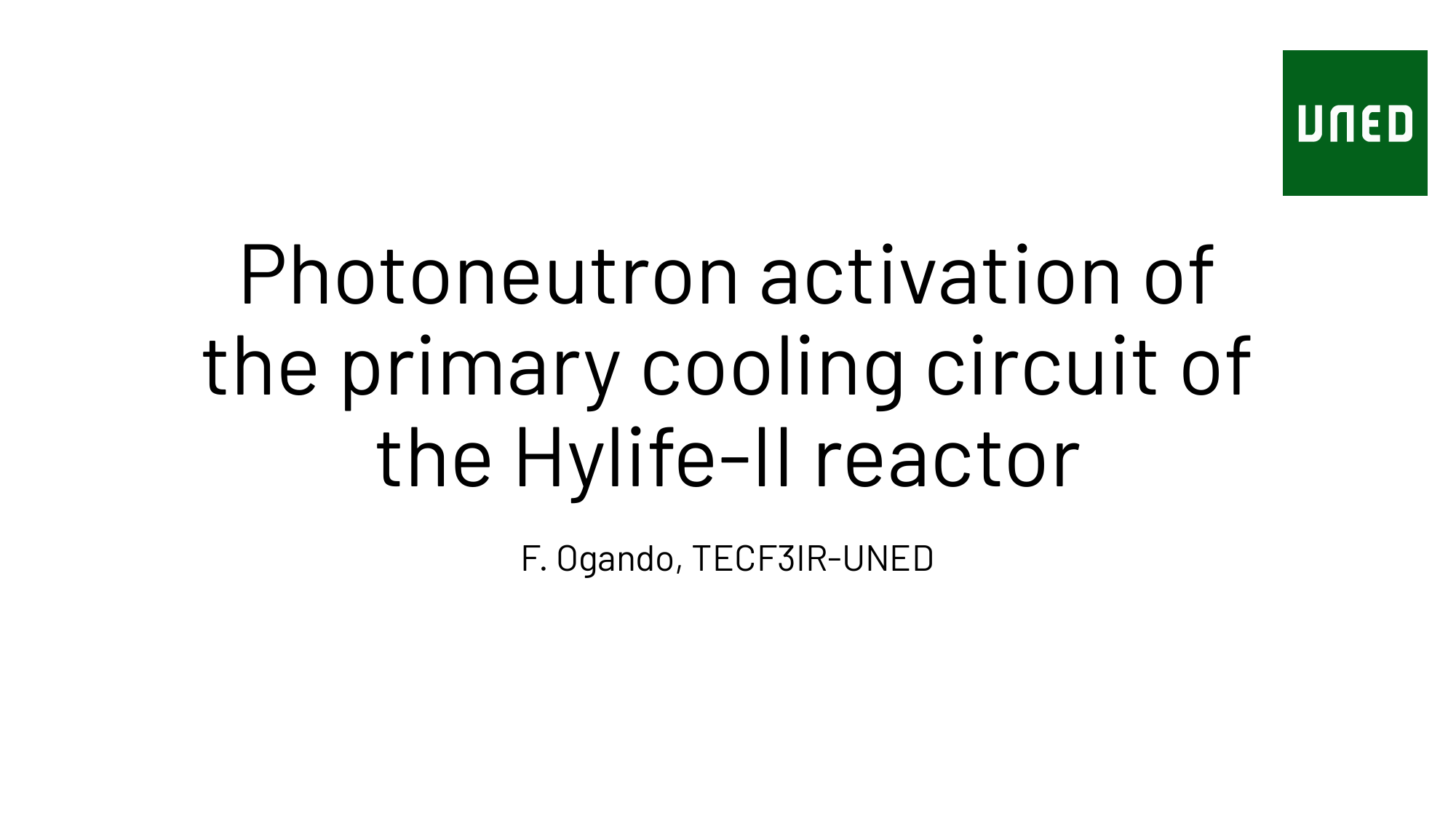

# Photoneutron activation of the primary cooling circuit of the Hylife-II reactor
F. Ogando, TECF3IR-UNED